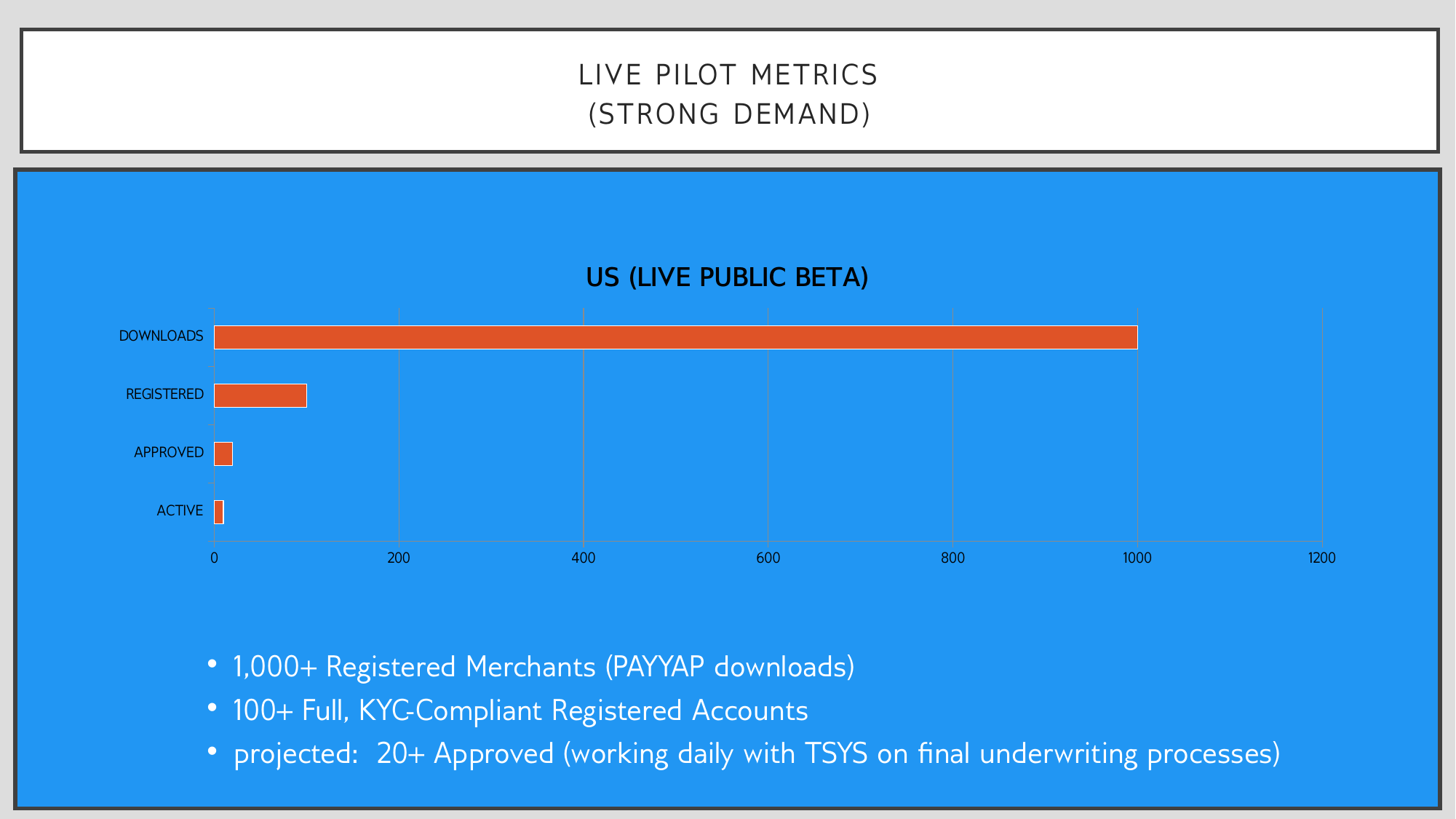

# LIVE PILOT METRICS (Strong Demand)

### Chart:

| Category | US (LIVE PUBLIC BETA) |
|---|---|
| ACTIVE | 10.0 |
| APPROVED | 20.0 |
| REGISTERED | 100.0 |
| DOWNLOADS | 1000.0 |
1,000+ Registered Merchants (PAYYAP downloads)
100+ Full, KYC-Compliant Registered Accounts
projected:  20+ Approved (working daily with TSYS on final underwriting processes)